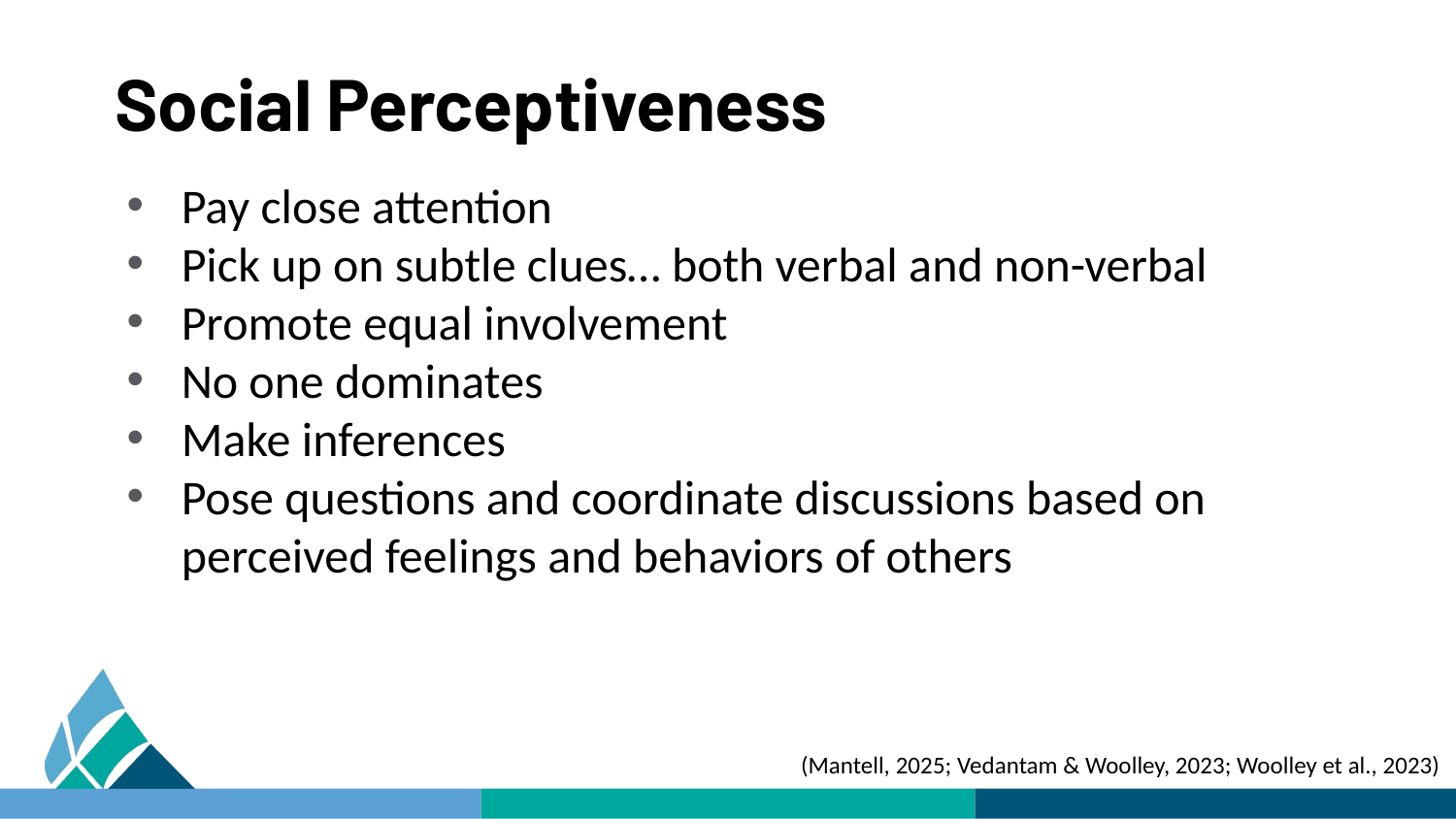

# Social Perceptiveness
Pay close attention
Pick up on subtle clues… both verbal and non-verbal
Promote equal involvement
No one dominates
Make inferences
Pose questions and coordinate discussions based on perceived feelings and behaviors of others
(Mantell, 2025; Vedantam & Woolley, 2023; Woolley et al., 2023)